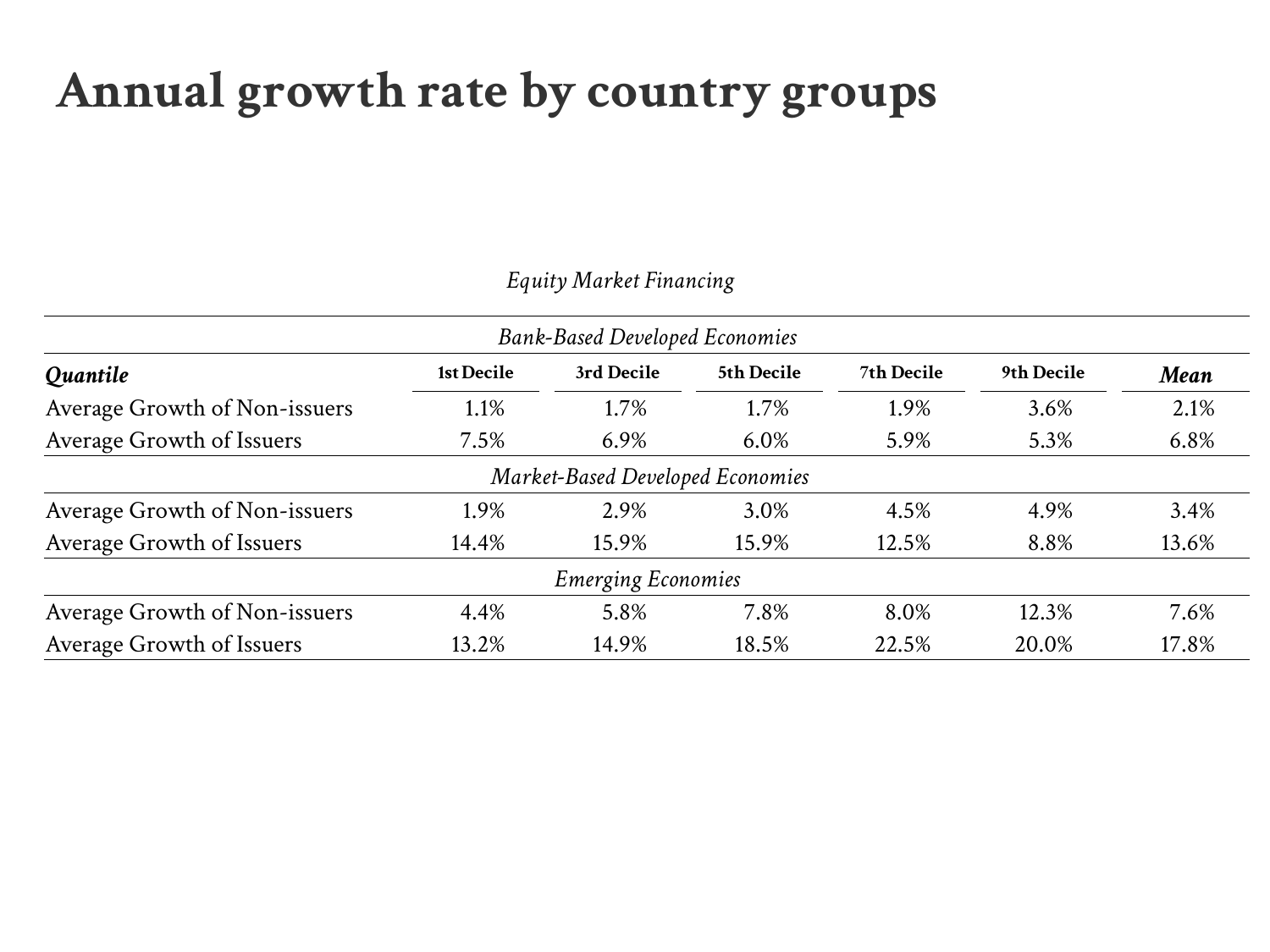

Annual growth rate by country groups
Equity Market Financing
| Bank-Based Developed Economies |  |  |  |  |  |  |  |  |  |  |  |  |  |  |  |  |  |  |
| --- | --- | --- | --- | --- | --- | --- | --- | --- | --- | --- | --- | --- | --- | --- | --- | --- | --- | --- |
| Quantile |  | 1st Decile |  |  | 3rd Decile |  |  | 5th Decile |  |  | 7th Decile |  |  | 9th Decile |  |  | Mean |  |
| Average Growth of Non-issuers |  | 1.1% |  |  | 1.7% |  |  | 1.7% |  |  | 1.9% |  |  | 3.6% |  |  | 2.1% |  |
| Average Growth of Issuers |  | 7.5% |  |  | 6.9% |  |  | 6.0% |  |  | 5.9% |  |  | 5.3% |  |  | 6.8% |  |
| Market-Based Developed Economies |  |  |  |  |  |  |  |  |  |  |  |  |  |  |  |  |  |  |
| Average Growth of Non-issuers |  | 1.9% |  |  | 2.9% |  |  | 3.0% |  |  | 4.5% |  |  | 4.9% |  |  | 3.4% |  |
| Average Growth of Issuers |  | 14.4% |  |  | 15.9% |  |  | 15.9% |  |  | 12.5% |  |  | 8.8% |  |  | 13.6% |  |
| Emerging Economies |  |  |  |  |  |  |  |  |  |  |  |  |  |  |  |  |  |  |
| Average Growth of Non-issuers |  | 4.4% |  |  | 5.8% |  |  | 7.8% |  |  | 8.0% |  |  | 12.3% |  |  | 7.6% |  |
| Average Growth of Issuers |  | 13.2% |  |  | 14.9% |  |  | 18.5% |  |  | 22.5% |  |  | 20.0% |  |  | 17.8% |  |